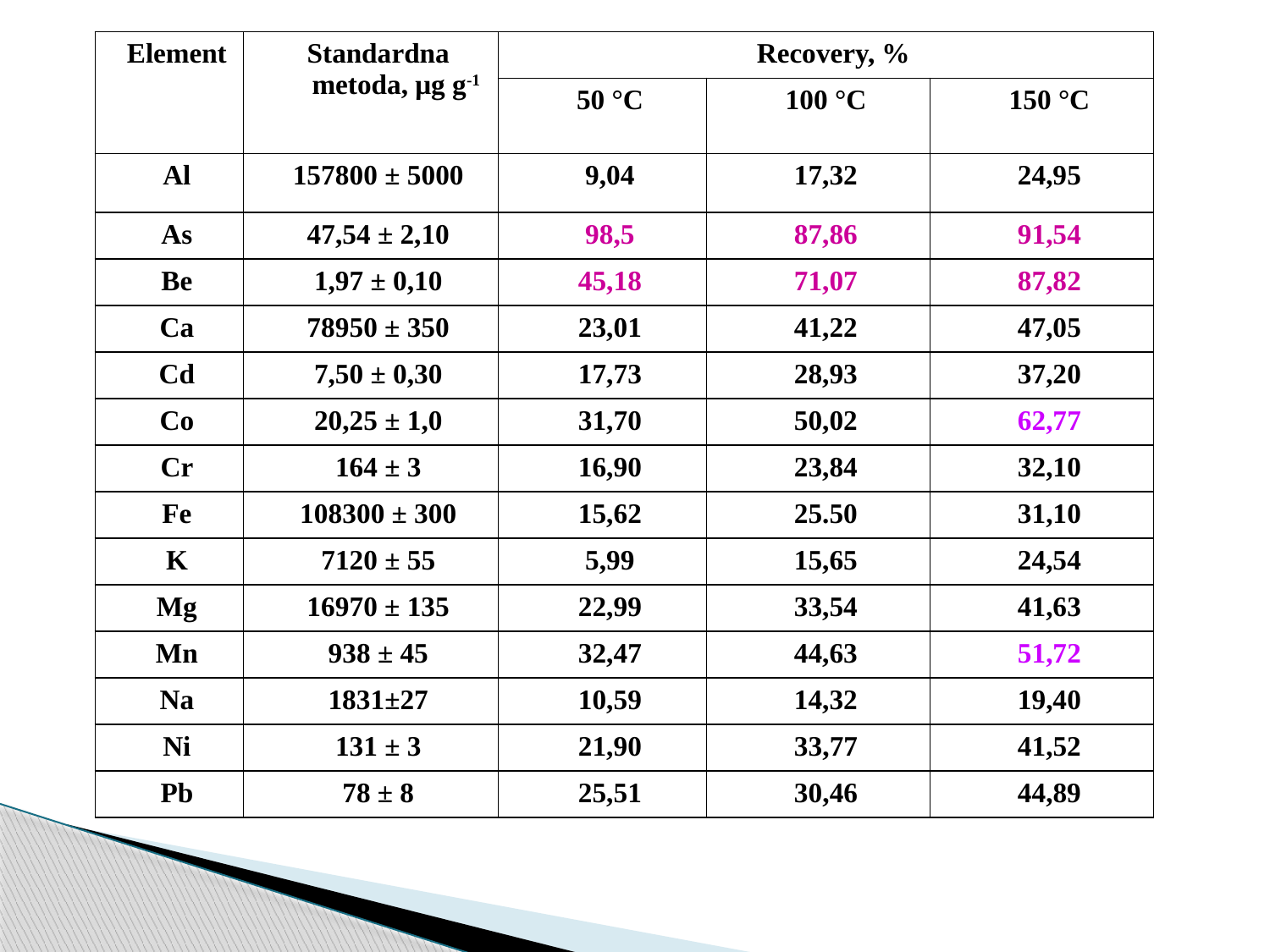

| Element | Standardna metoda, μg g-1 | Recovery, % |  |  |
| --- | --- | --- | --- | --- |
|  |  | 50 °C | 100 °C | 150 °C |
| Al | 157800 ± 5000 | 9,04 | 17,32 | 24,95 |
| As | 47,54 ± 2,10 | 98,5 | 87,86 | 91,54 |
| Be | 1,97 ± 0,10 | 45,18 | 71,07 | 87,82 |
| Ca | 78950 ± 350 | 23,01 | 41,22 | 47,05 |
| Cd | 7,50 ± 0,30 | 17,73 | 28,93 | 37,20 |
| Co | 20,25 ± 1,0 | 31,70 | 50,02 | 62,77 |
| Cr | 164 ± 3 | 16,90 | 23,84 | 32,10 |
| Fe | 108300 ± 300 | 15,62 | 25.50 | 31,10 |
| K | 7120 ± 55 | 5,99 | 15,65 | 24,54 |
| Mg | 16970 ± 135 | 22,99 | 33,54 | 41,63 |
| Mn | 938 ± 45 | 32,47 | 44,63 | 51,72 |
| Na | 1831±27 | 10,59 | 14,32 | 19,40 |
| Ni | 131 ± 3 | 21,90 | 33,77 | 41,52 |
| Pb | 78 ± 8 | 25,51 | 30,46 | 44,89 |